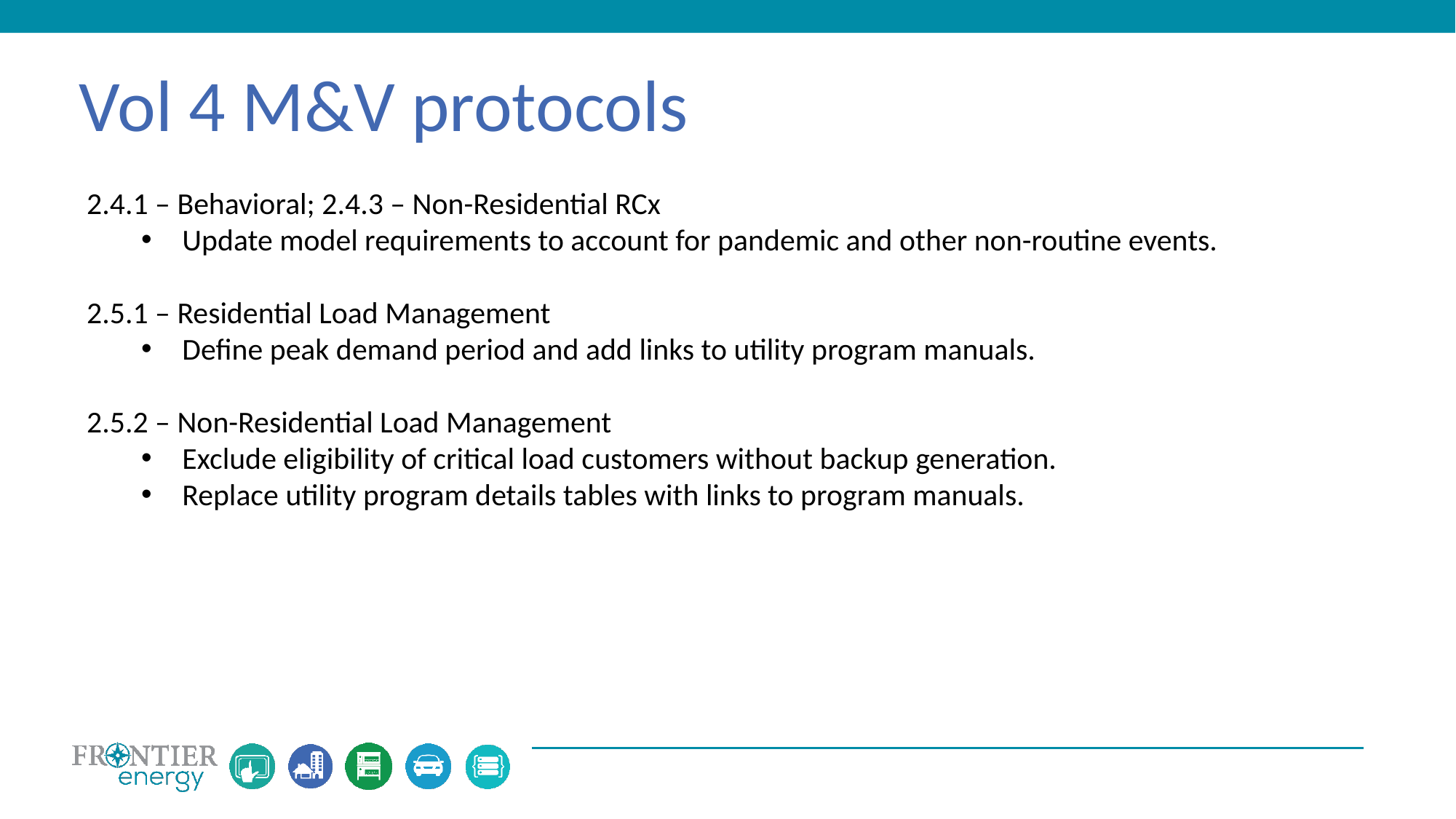

Vol 4 M&V protocols
2.4.1 – Behavioral; 2.4.3 – Non-Residential RCx
Update model requirements to account for pandemic and other non-routine events.

2.5.1 – Residential Load Management
Define peak demand period and add links to utility program manuals.

2.5.2 – Non-Residential Load Management
Exclude eligibility of critical load customers without backup generation.
Replace utility program details tables with links to program manuals.